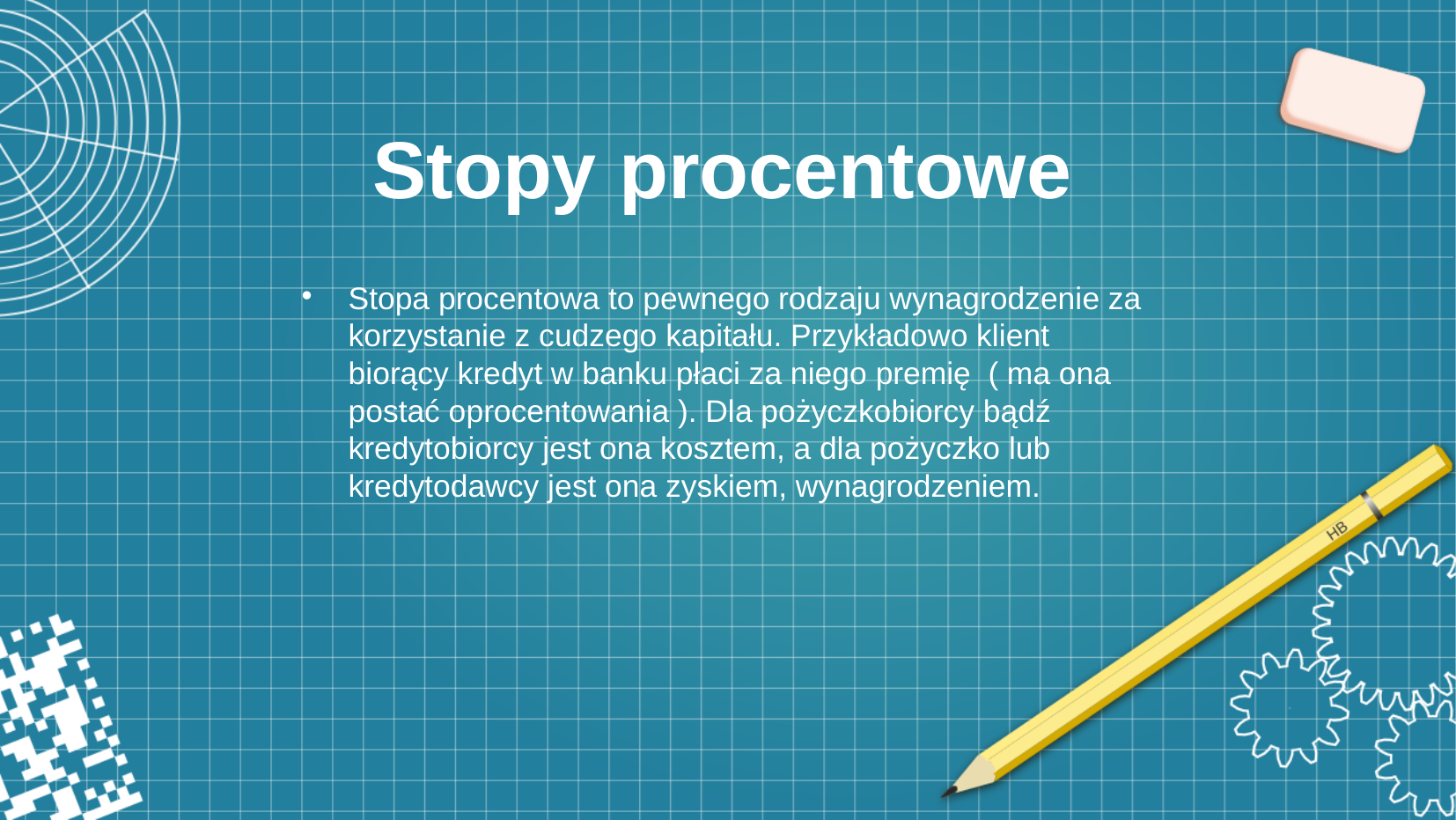

# Stopy procentowe
Stopa procentowa to pewnego rodzaju wynagrodzenie za korzystanie z cudzego kapitału. Przykładowo klient biorący kredyt w banku płaci za niego premię  ( ma ona postać oprocentowania ). Dla pożyczkobiorcy bądź kredytobiorcy jest ona kosztem, a dla pożyczko lub kredytodawcy jest ona zyskiem, wynagrodzeniem.